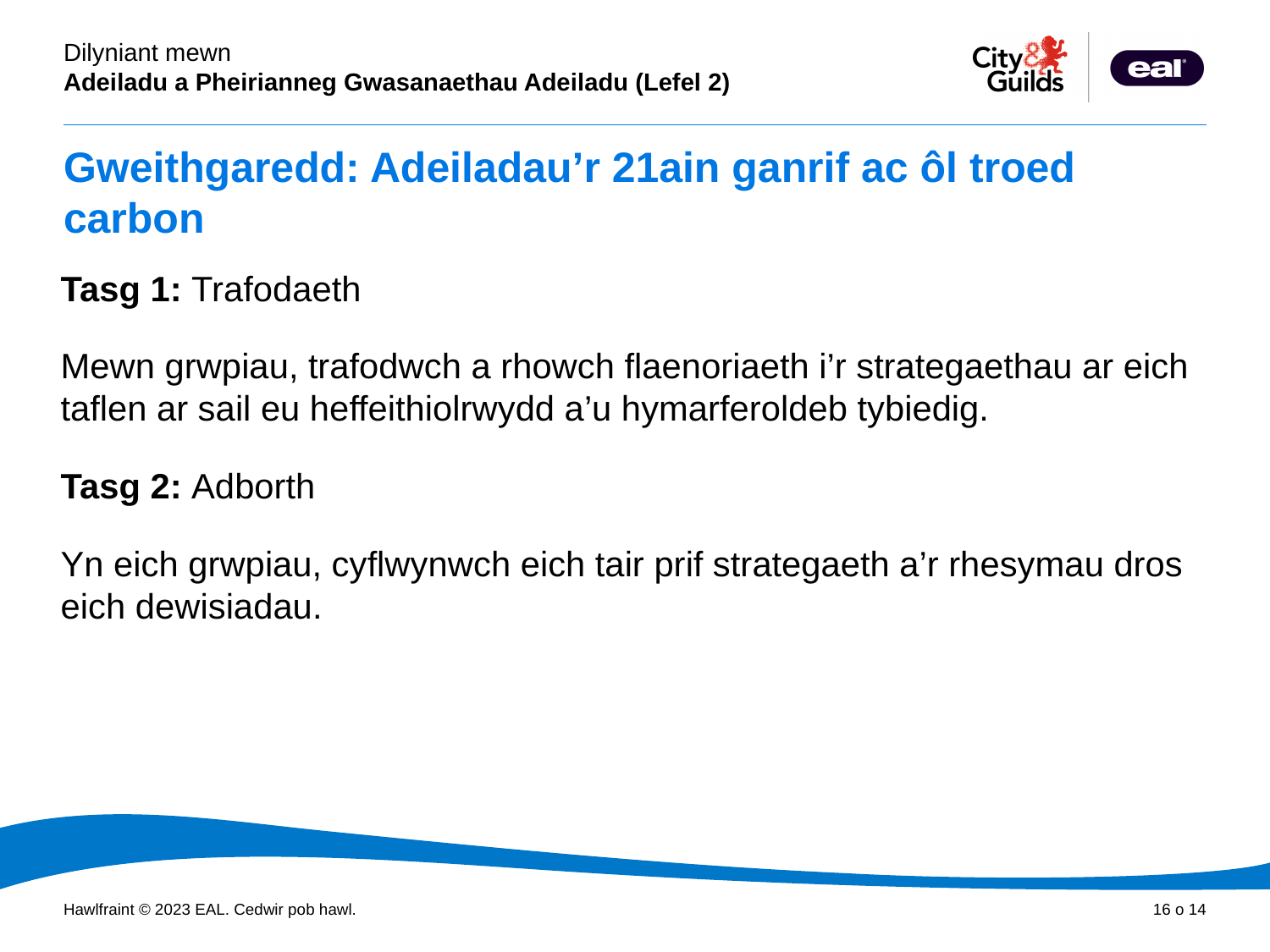

# Gweithgaredd: Adeiladau’r 21ain ganrif ac ôl troed carbon
Tasg 1: Trafodaeth
Mewn grwpiau, trafodwch a rhowch flaenoriaeth i’r strategaethau ar eich taflen ar sail eu heffeithiolrwydd a’u hymarferoldeb tybiedig.
Tasg 2: Adborth
Yn eich grwpiau, cyflwynwch eich tair prif strategaeth a’r rhesymau dros eich dewisiadau.